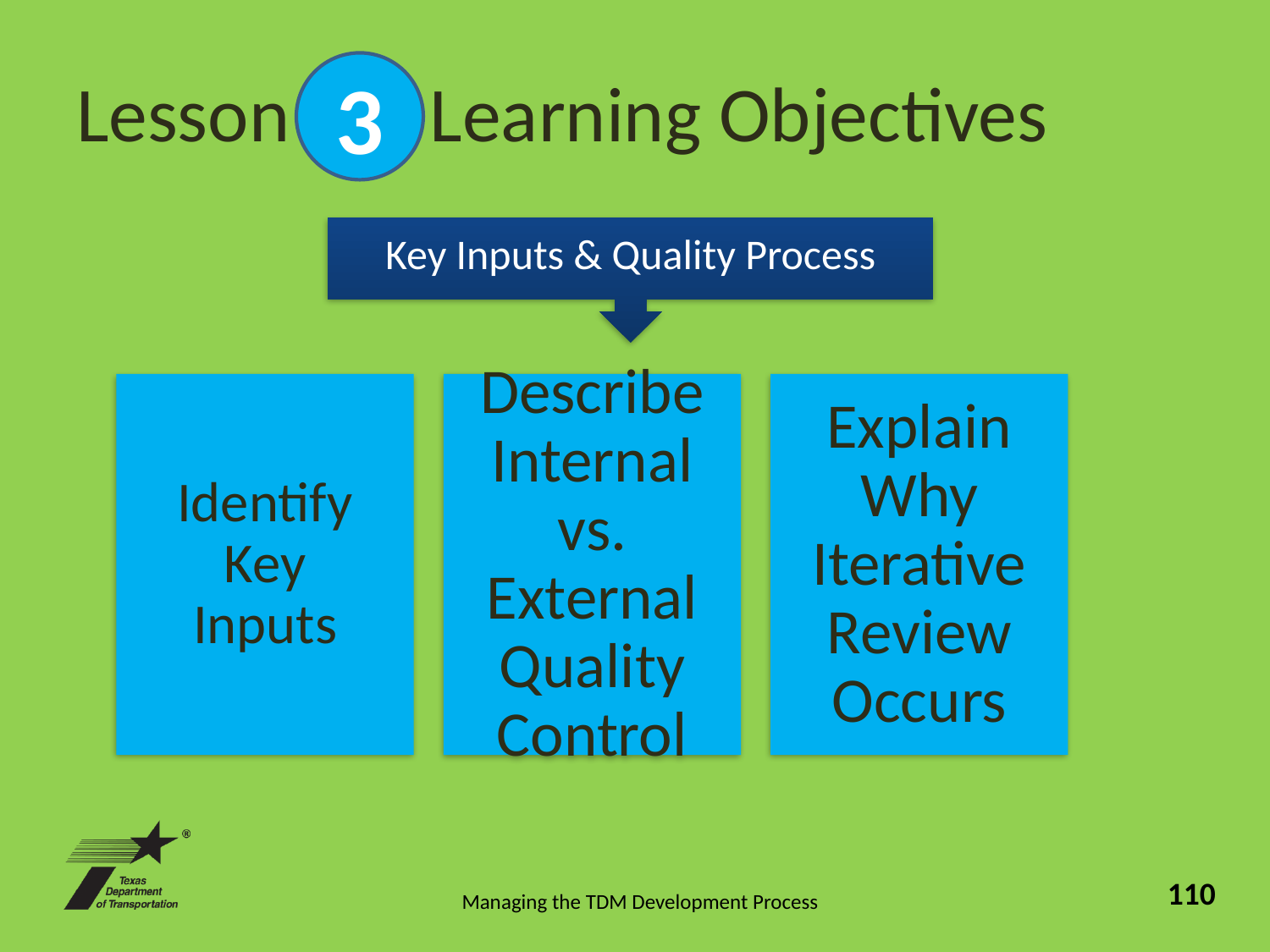

# Lesson        Learning Objectives
3
Key Inputs & Quality Process
Identify Key
Inputs
Describe Internal vs. External Quality Control
Explain Why Iterative Review Occurs